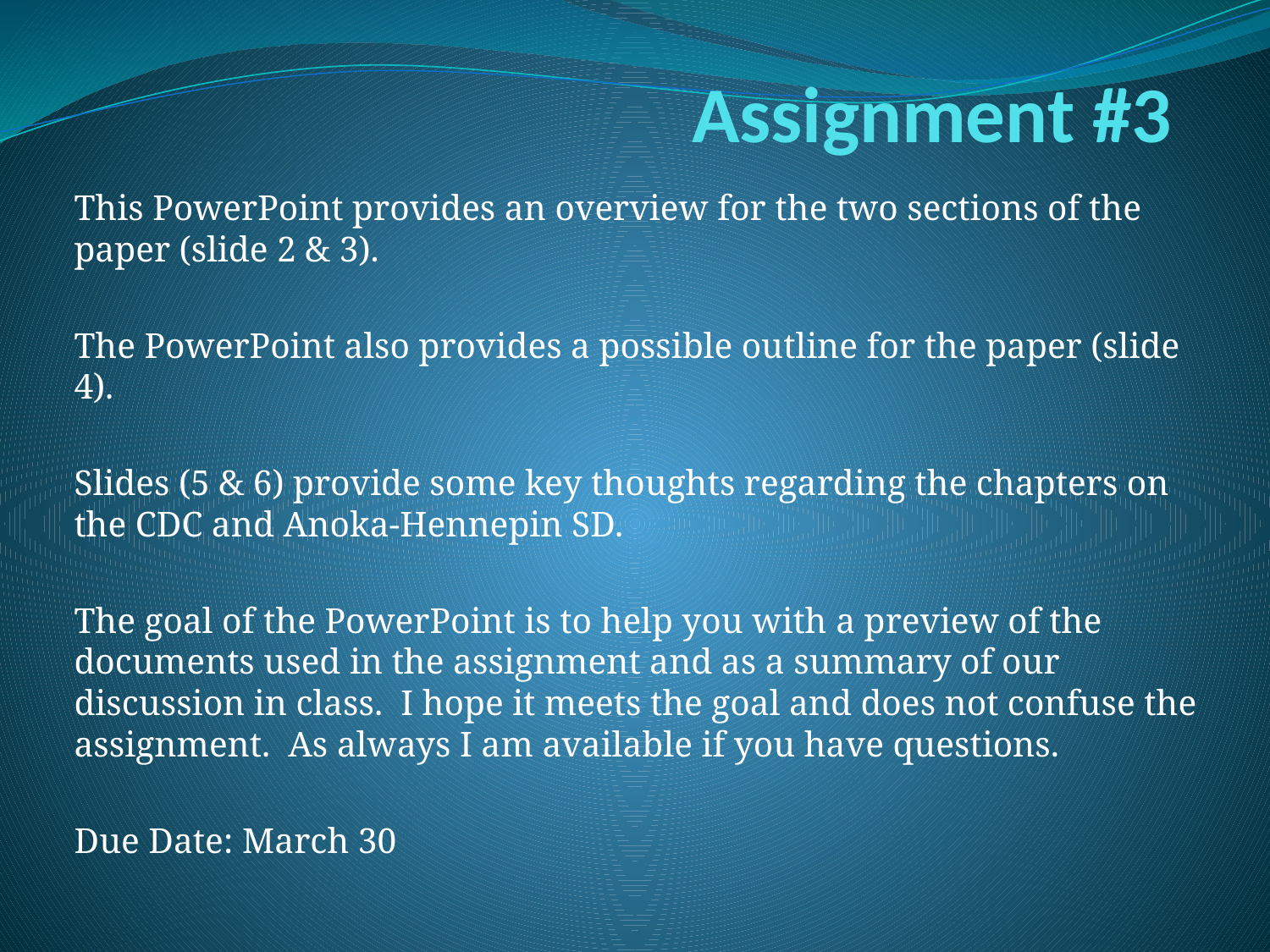

# Assignment #3
This PowerPoint provides an overview for the two sections of the paper (slide 2 & 3).

The PowerPoint also provides a possible outline for the paper (slide 4).

Slides (5 & 6) provide some key thoughts regarding the chapters on the CDC and Anoka-Hennepin SD.

The goal of the PowerPoint is to help you with a preview of the documents used in the assignment and as a summary of our discussion in class.  I hope it meets the goal and does not confuse the assignment.  As always I am available if you have questions.

Due Date: March 30